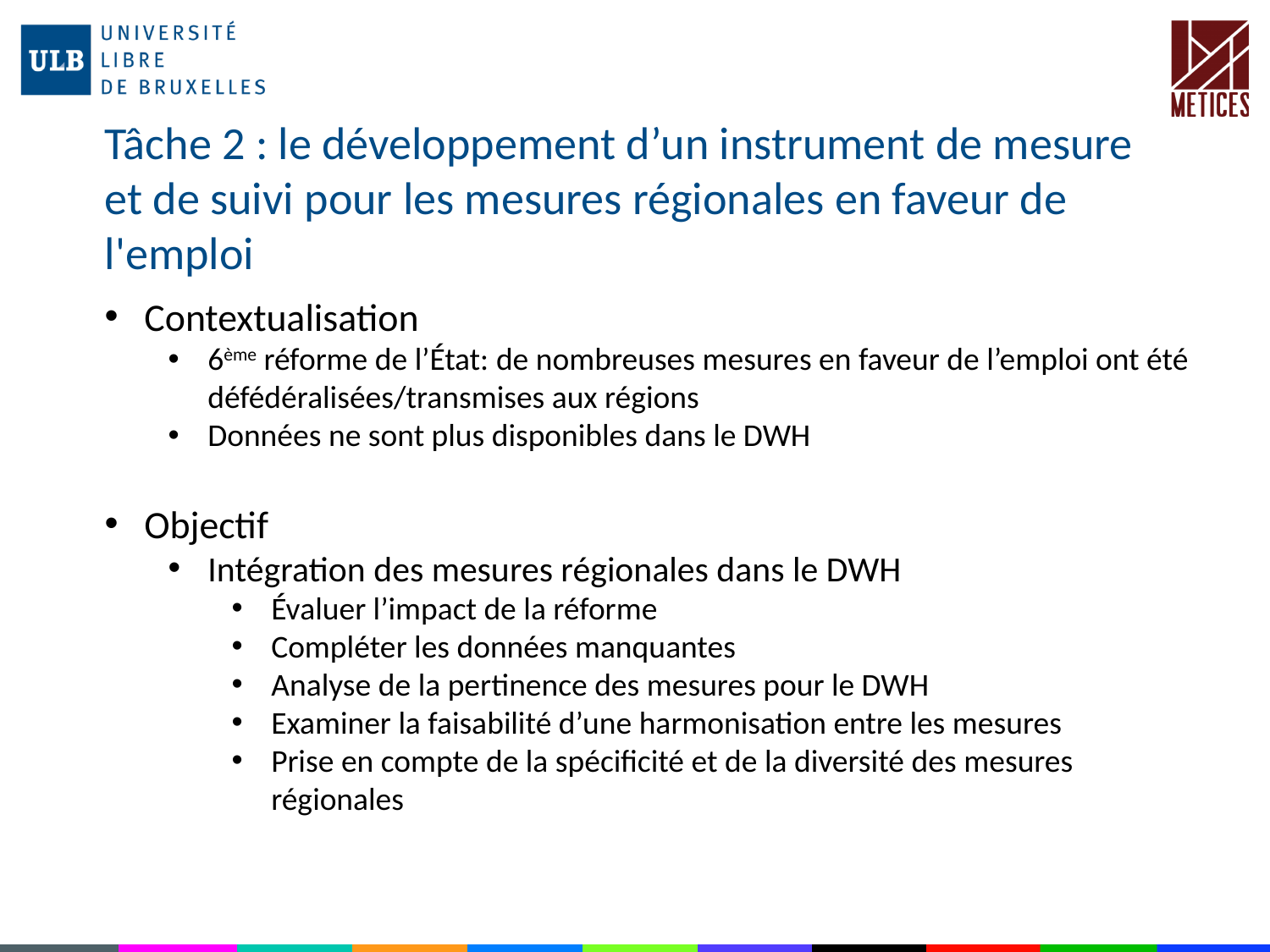

# Tâche 2 : le développement d’un instrument de mesure et de suivi pour les mesures régionales en faveur de l'emploi
Contextualisation
6ème réforme de l’État: de nombreuses mesures en faveur de l’emploi ont été défédéralisées/transmises aux régions
Données ne sont plus disponibles dans le DWH

Objectif
Intégration des mesures régionales dans le DWH
Évaluer l’impact de la réforme
Compléter les données manquantes
Analyse de la pertinence des mesures pour le DWH
Examiner la faisabilité d’une harmonisation entre les mesures
Prise en compte de la spécificité et de la diversité des mesures régionales